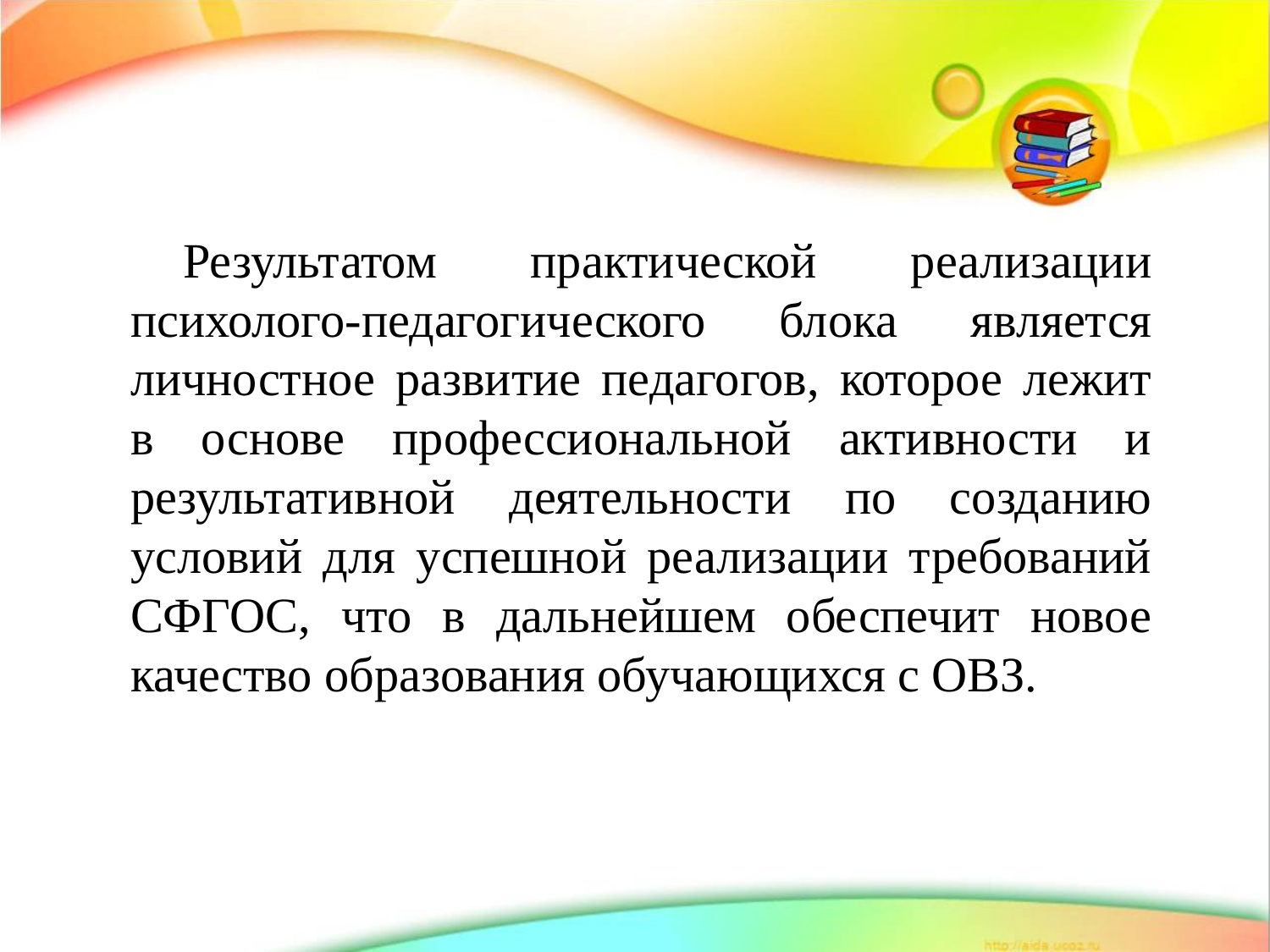

Результатом практической реализации психолого-педагогического блока является личностное развитие педагогов, которое лежит в основе профессиональной активности и результативной деятельности по созданию условий для успешной реализации требований СФГОС, что в дальнейшем обеспечит новое качество образования обучающихся с ОВЗ.